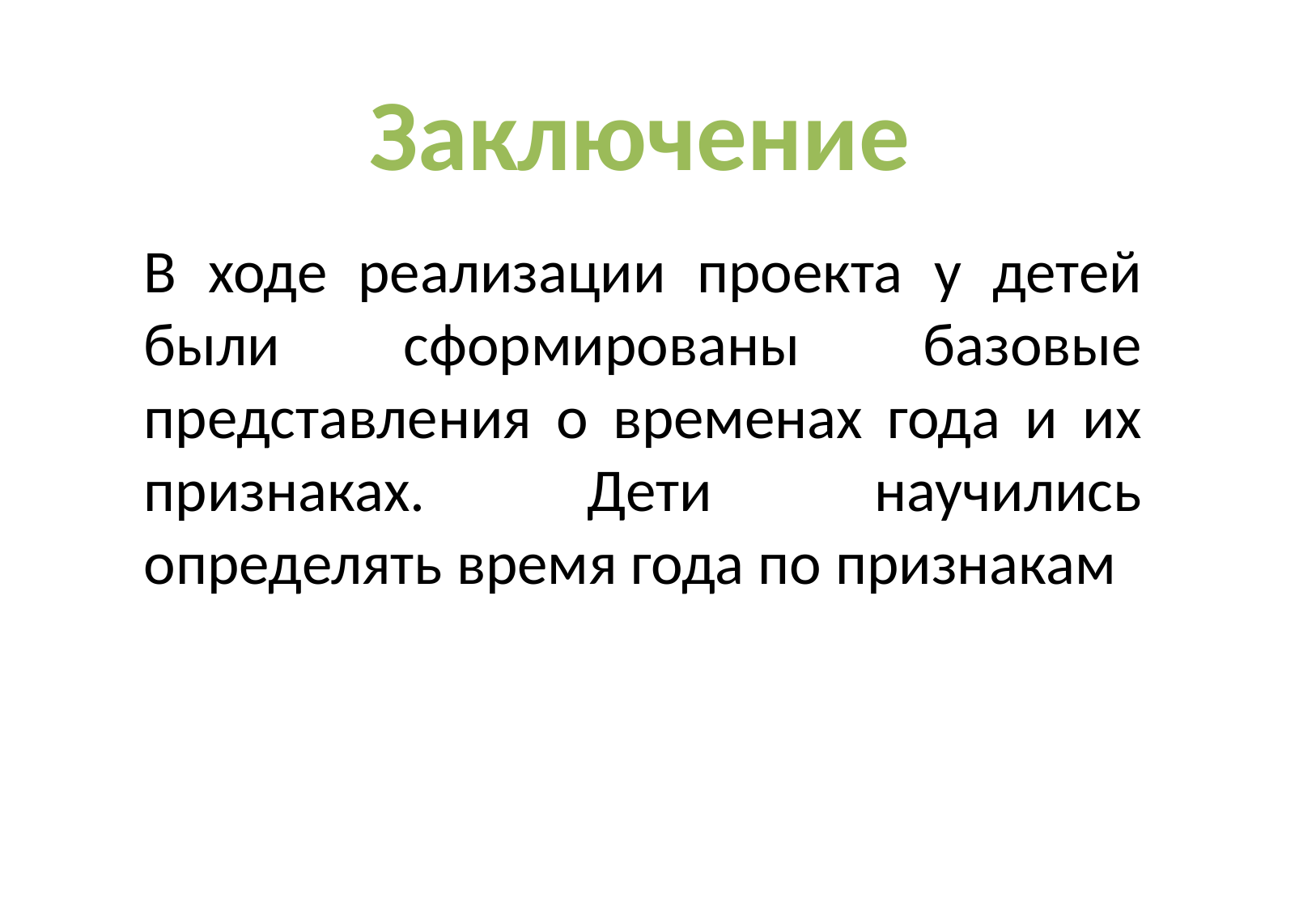

Заключение
В ходе реализации проекта у детей были сформированы базовые представления о временах года и их признаках. Дети научились определять время года по признакам